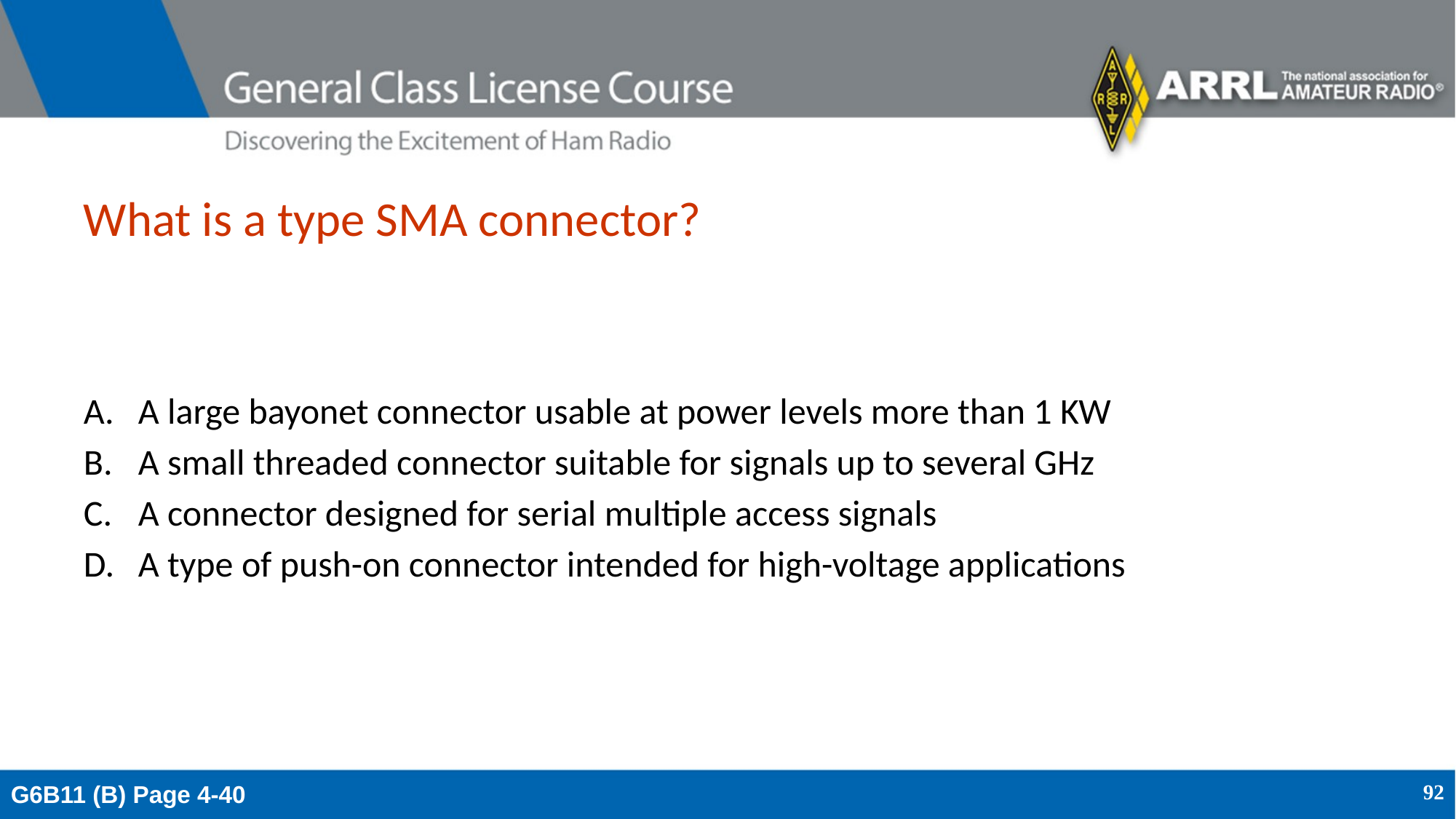

# What is a type SMA connector?
A large bayonet connector usable at power levels more than 1 KW
A small threaded connector suitable for signals up to several GHz
A connector designed for serial multiple access signals
A type of push-on connector intended for high-voltage applications
G6B11 (B) Page 4-40
92